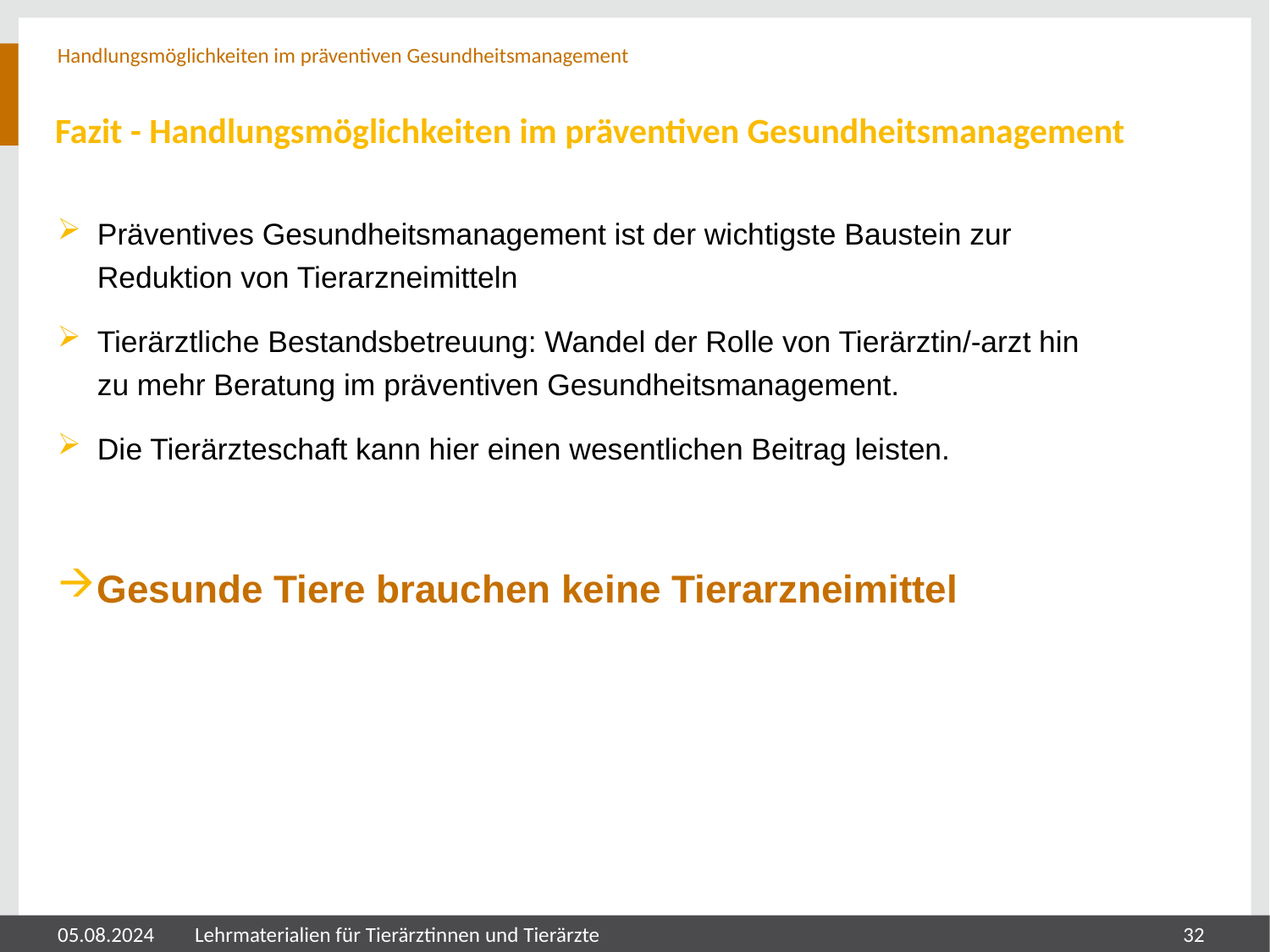

Handlungsmöglichkeiten im präventiven Gesundheitsmanagement
# Fazit - Handlungsmöglichkeiten im präventiven Gesundheitsmanagement
Präventives Gesundheitsmanagement ist der wichtigste Baustein zur Reduktion von Tierarzneimitteln
Tierärztliche Bestandsbetreuung: Wandel der Rolle von Tierärztin/-arzt hin zu mehr Beratung im präventiven Gesundheitsmanagement.
Die Tierärzteschaft kann hier einen wesentlichen Beitrag leisten.

Gesunde Tiere brauchen keine Tierarzneimittel

05.08.2024
Lehrmaterialien für Tierärztinnen und Tierärzte
32